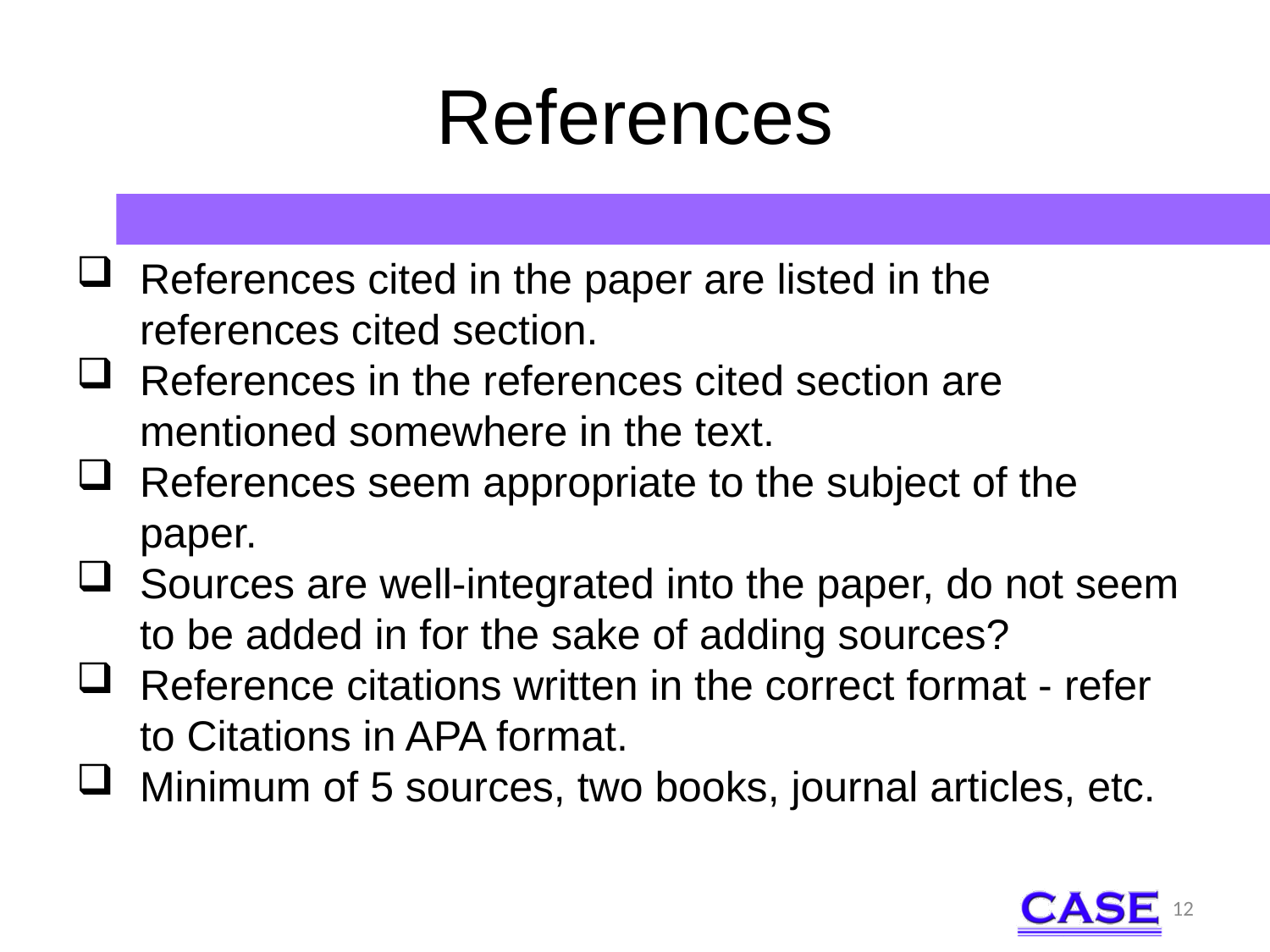

# References
References cited in the paper are listed in the references cited section.
References in the references cited section are mentioned somewhere in the text.
References seem appropriate to the subject of the paper.
Sources are well-integrated into the paper, do not seem to be added in for the sake of adding sources?
Reference citations written in the correct format - refer to Citations in APA format.
Minimum of 5 sources, two books, journal articles, etc.

12